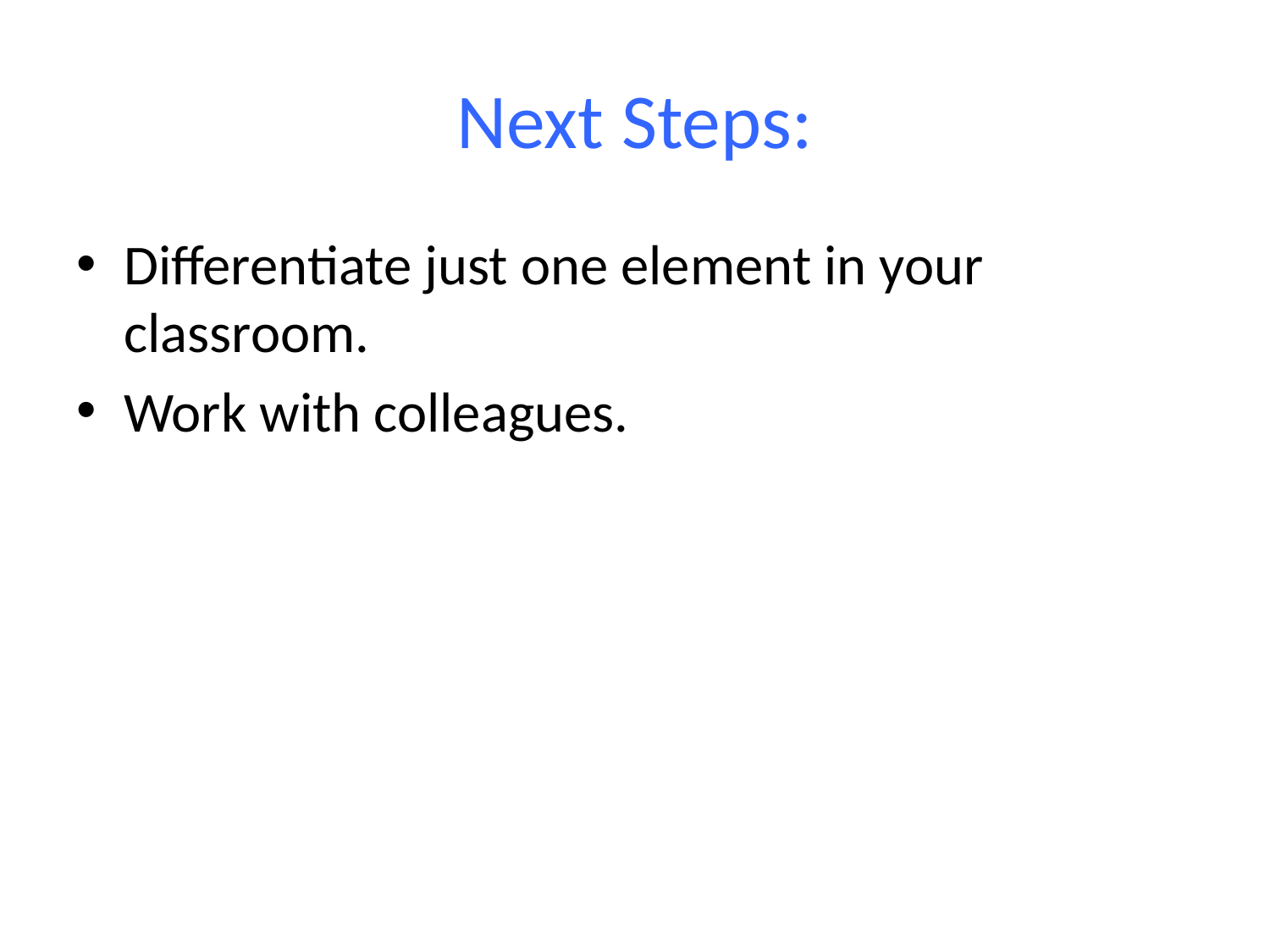

# Next Steps:
Differentiate just one element in your classroom.
Work with colleagues.